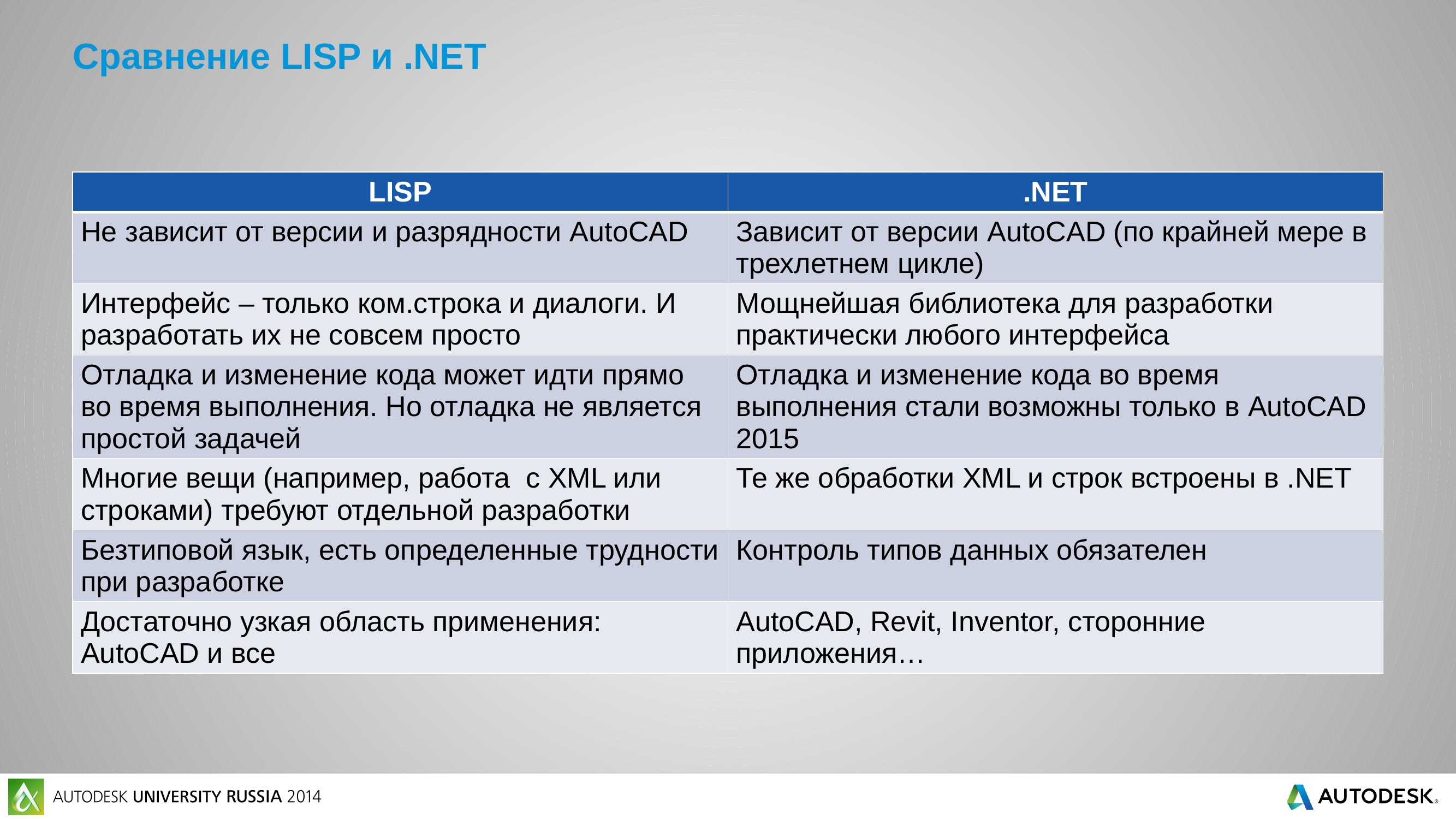

# Сравнение LISP и .NET
| LISP | .NET |
| --- | --- |
| Не зависит от версии и разрядности AutoCAD | Зависит от версии AutoCAD (по крайней мере в трехлетнем цикле) |
| Интерфейс – только ком.строка и диалоги. И разработать их не совсем просто | Мощнейшая библиотека для разработки практически любого интерфейса |
| Отладка и изменение кода может идти прямо во время выполнения. Но отладка не является простой задачей | Отладка и изменение кода во время выполнения стали возможны только в AutoCAD 2015 |
| Многие вещи (например, работа с XML или строками) требуют отдельной разработки | Те же обработки XML и строк встроены в .NET |
| Безтиповой язык, есть определенные трудности при разработке | Контроль типов данных обязателен |
| Достаточно узкая область применения: AutoCAD и все | AutoCAD, Revit, Inventor, сторонние приложения… |